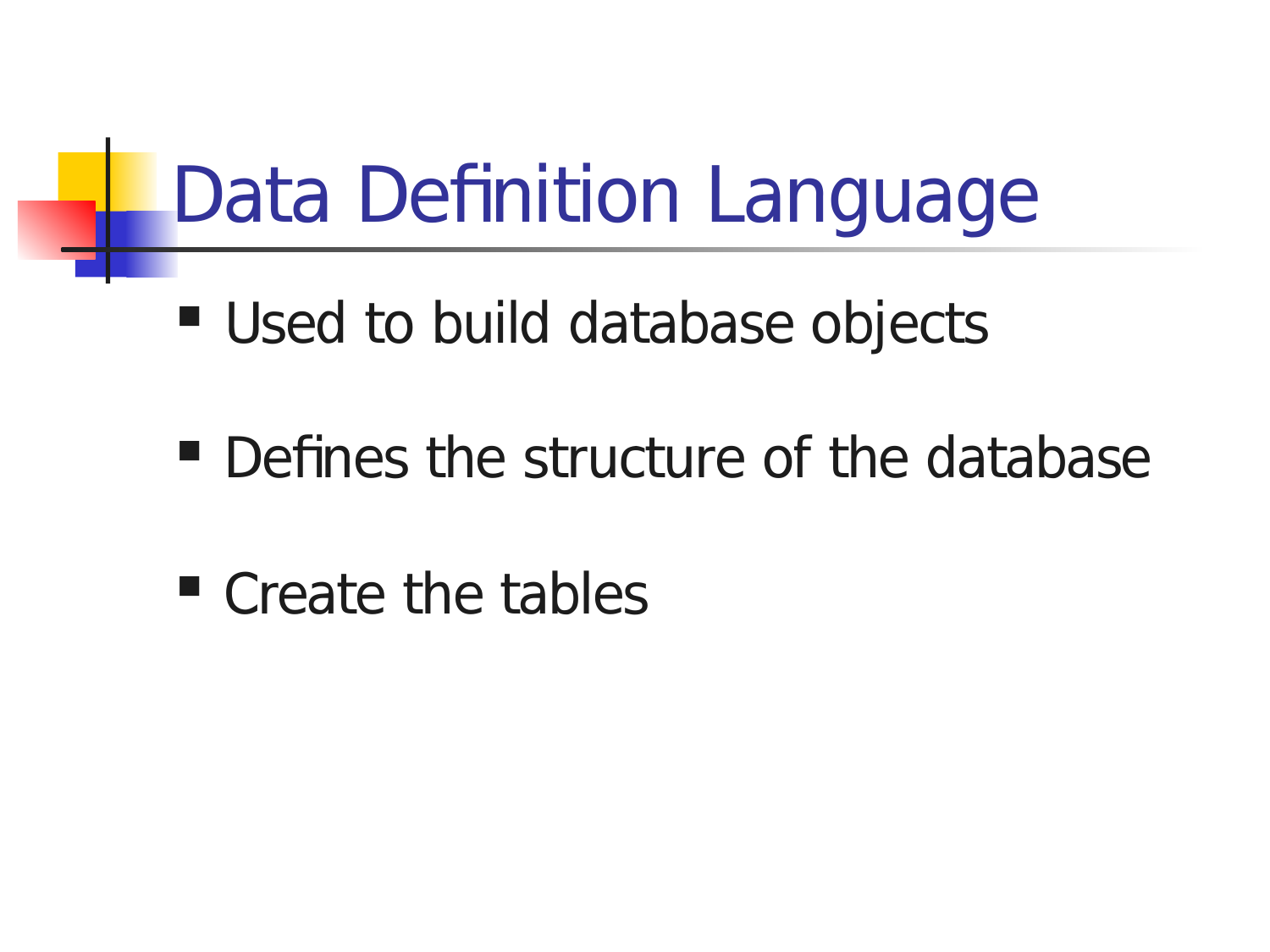

# Data Definition Language
Used to build database objects

Defines the structure of the database

Create the tables